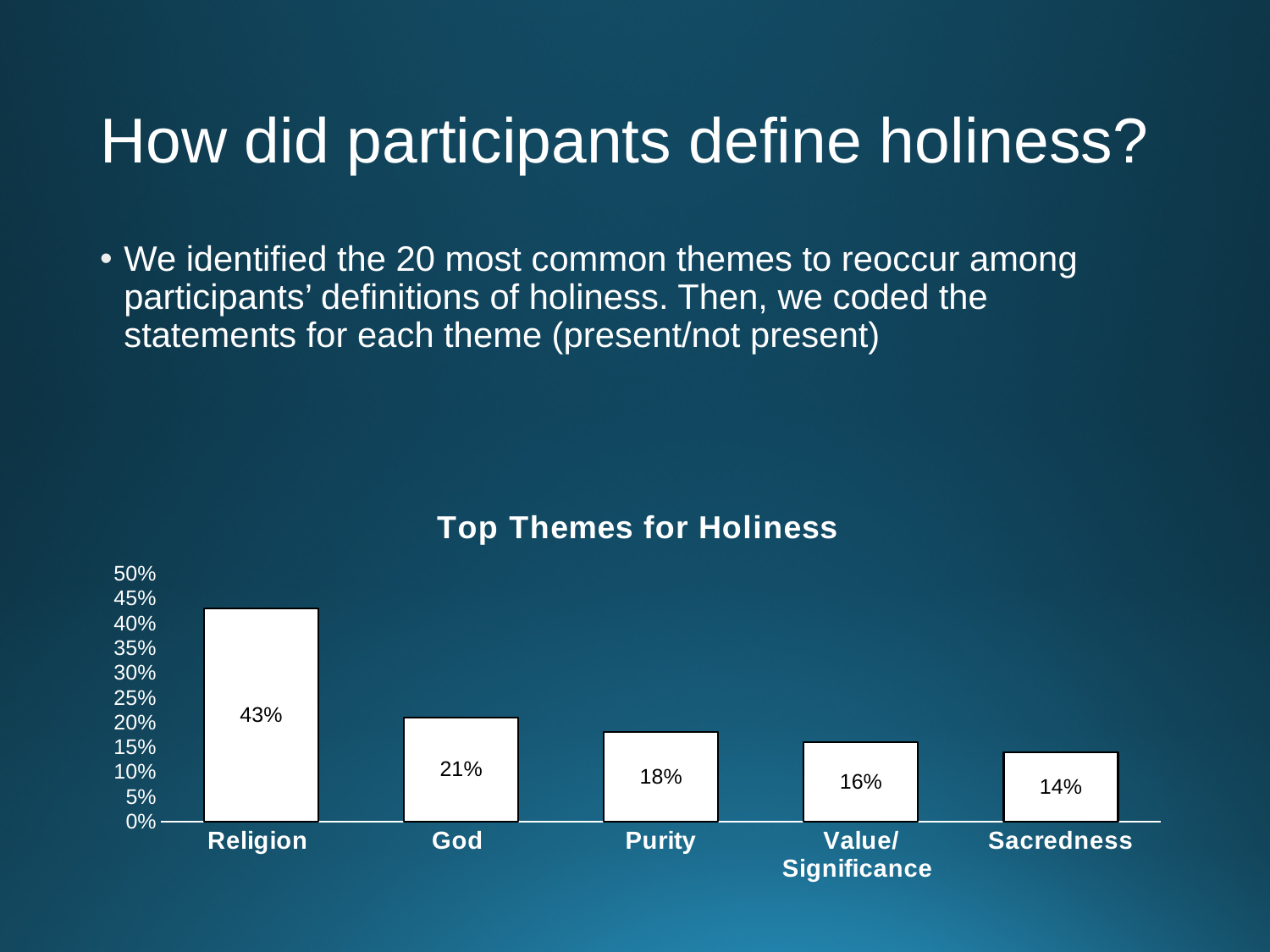

# How did participants define holiness?
We identified the 20 most common themes to reoccur among participants’ definitions of holiness. Then, we coded the statements for each theme (present/not present)

### Chart: Top Themes for Holiness

| Category | Series 1 |
|---|---|
| Religion  | 0.43 |
| God  | 0.21 |
| Purity | 0.18 |
| Value/Significance  | 0.16 |
| Sacredness | 0.14 |